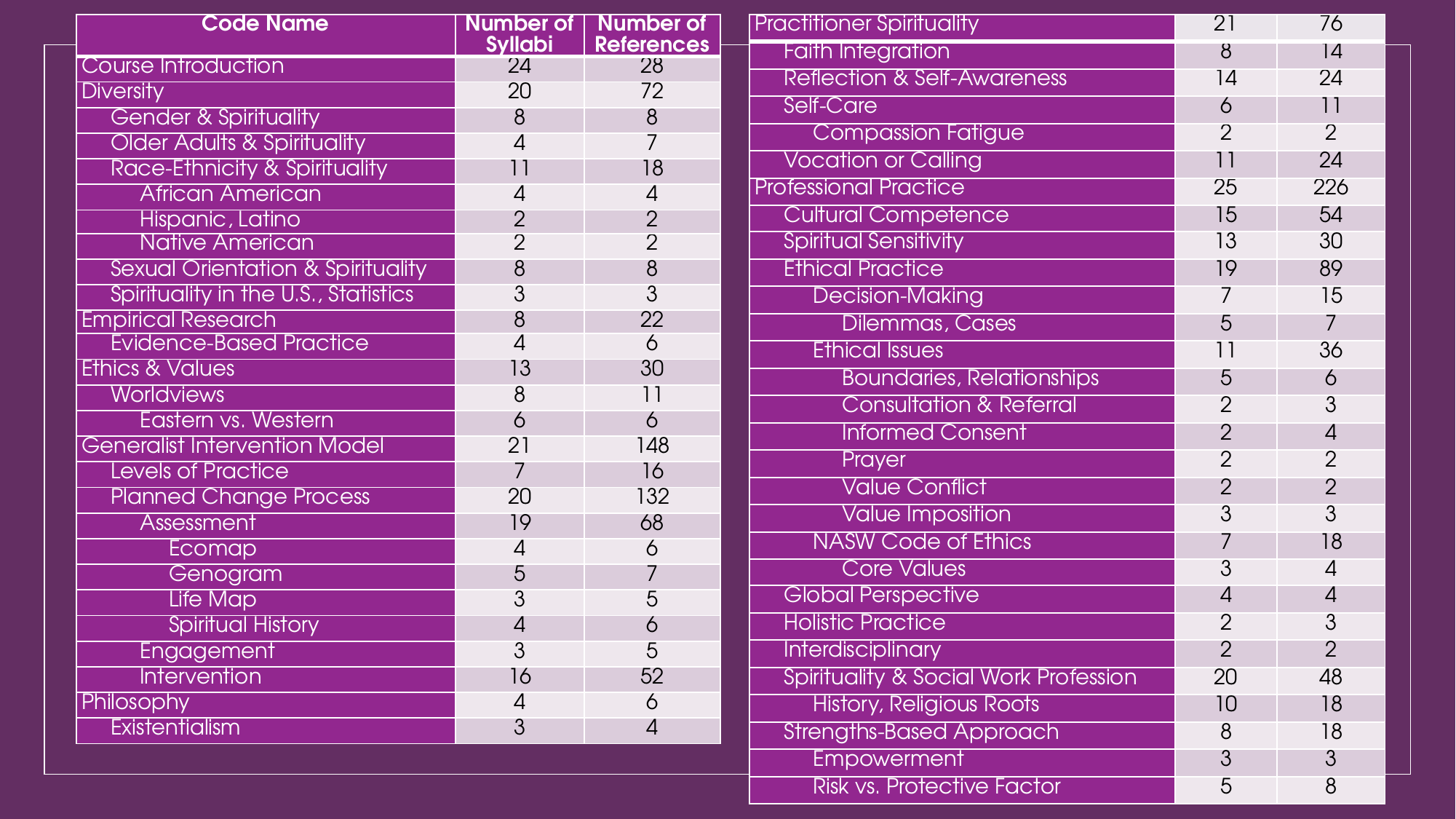

| Code Name | Number of Syllabi | Number of References |
| --- | --- | --- |
| Course Introduction | 24 | 28 |
| Diversity | 20 | 72 |
| Gender & Spirituality | 8 | 8 |
| Older Adults & Spirituality | 4 | 7 |
| Race-Ethnicity & Spirituality | 11 | 18 |
| African American | 4 | 4 |
| Hispanic, Latino | 2 | 2 |
| Native American | 2 | 2 |
| Sexual Orientation & Spirituality | 8 | 8 |
| Spirituality in the U.S., Statistics | 3 | 3 |
| Empirical Research | 8 | 22 |
| Evidence-Based Practice | 4 | 6 |
| Ethics & Values | 13 | 30 |
| Worldviews | 8 | 11 |
| Eastern vs. Western | 6 | 6 |
| Generalist Intervention Model | 21 | 148 |
| Levels of Practice | 7 | 16 |
| Planned Change Process | 20 | 132 |
| Assessment | 19 | 68 |
| Ecomap | 4 | 6 |
| Genogram | 5 | 7 |
| Life Map | 3 | 5 |
| Spiritual History | 4 | 6 |
| Engagement | 3 | 5 |
| Intervention | 16 | 52 |
| Philosophy | 4 | 6 |
| Existentialism | 3 | 4 |
| Practitioner Spirituality | 21 | 76 |
| --- | --- | --- |
| Faith Integration | 8 | 14 |
| Reflection & Self-Awareness | 14 | 24 |
| Self-Care | 6 | 11 |
| Compassion Fatigue | 2 | 2 |
| Vocation or Calling | 11 | 24 |
| Professional Practice | 25 | 226 |
| Cultural Competence | 15 | 54 |
| Spiritual Sensitivity | 13 | 30 |
| Ethical Practice | 19 | 89 |
| Decision-Making | 7 | 15 |
| Dilemmas, Cases | 5 | 7 |
| Ethical Issues | 11 | 36 |
| Boundaries, Relationships | 5 | 6 |
| Consultation & Referral | 2 | 3 |
| Informed Consent | 2 | 4 |
| Prayer | 2 | 2 |
| Value Conflict | 2 | 2 |
| Value Imposition | 3 | 3 |
| NASW Code of Ethics | 7 | 18 |
| Core Values | 3 | 4 |
| Global Perspective | 4 | 4 |
| Holistic Practice | 2 | 3 |
| Interdisciplinary | 2 | 2 |
| Spirituality & Social Work Profession | 20 | 48 |
| History, Religious Roots | 10 | 18 |
| Strengths-Based Approach | 8 | 18 |
| Empowerment | 3 | 3 |
| Risk vs. Protective Factor | 5 | 8 |